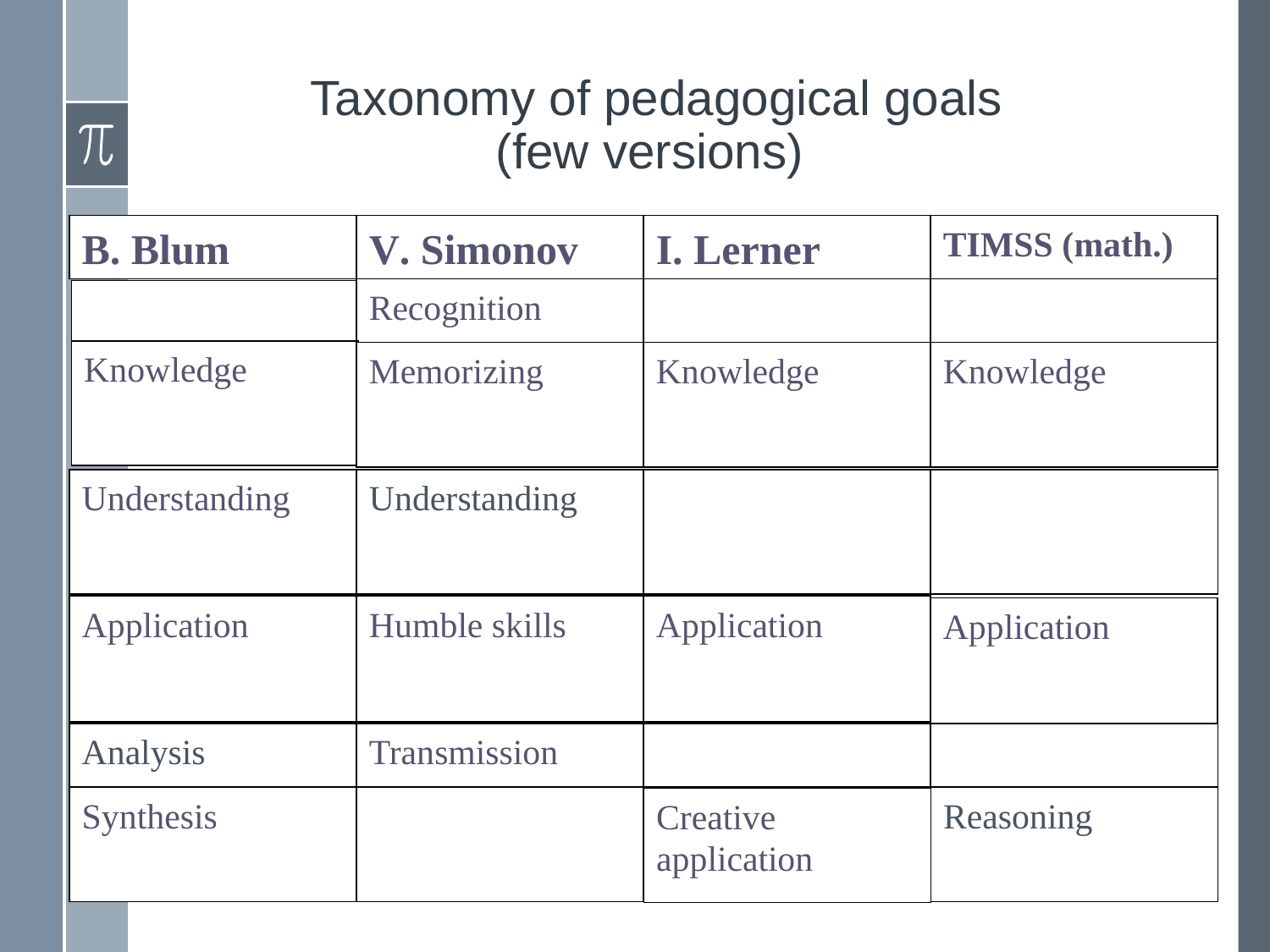

# Taxonomy of pedagogical goals (few versions)
B. Blum
V. Simonov
I. Lerner
TIMSS (math.)
Recognition

Knowledge
Memorizing
Knowledge
Knowledge
Understanding
Understanding

Application
Humble skills
Application
Application

Analysis
Transmission

Synthesis

Reasoning
Creative application